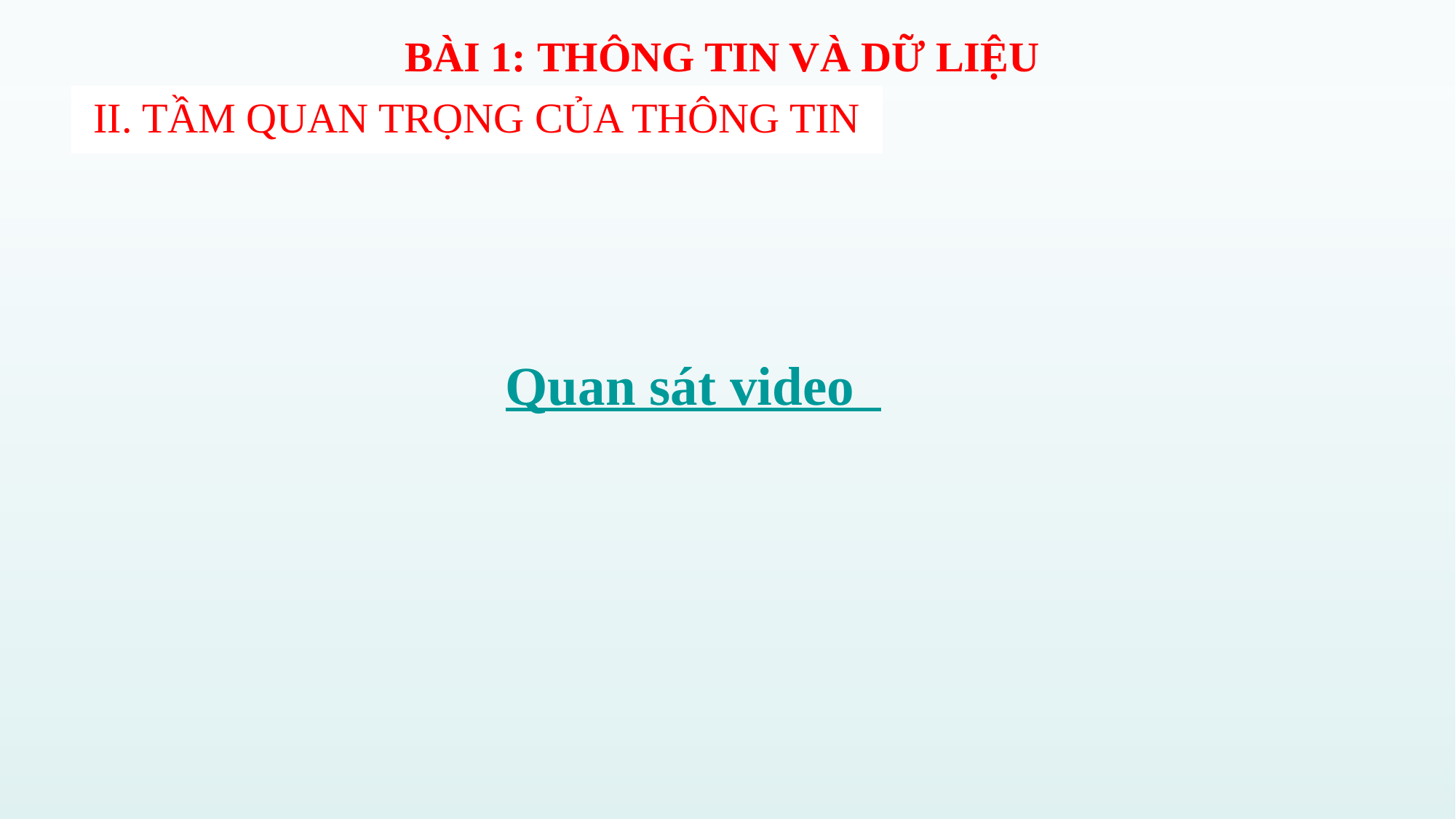

BÀI 1: THÔNG TIN VÀ DỮ LIỆU
# II. TẦM QUAN TRỌNG CỦA THÔNG TIN
Quan sát video